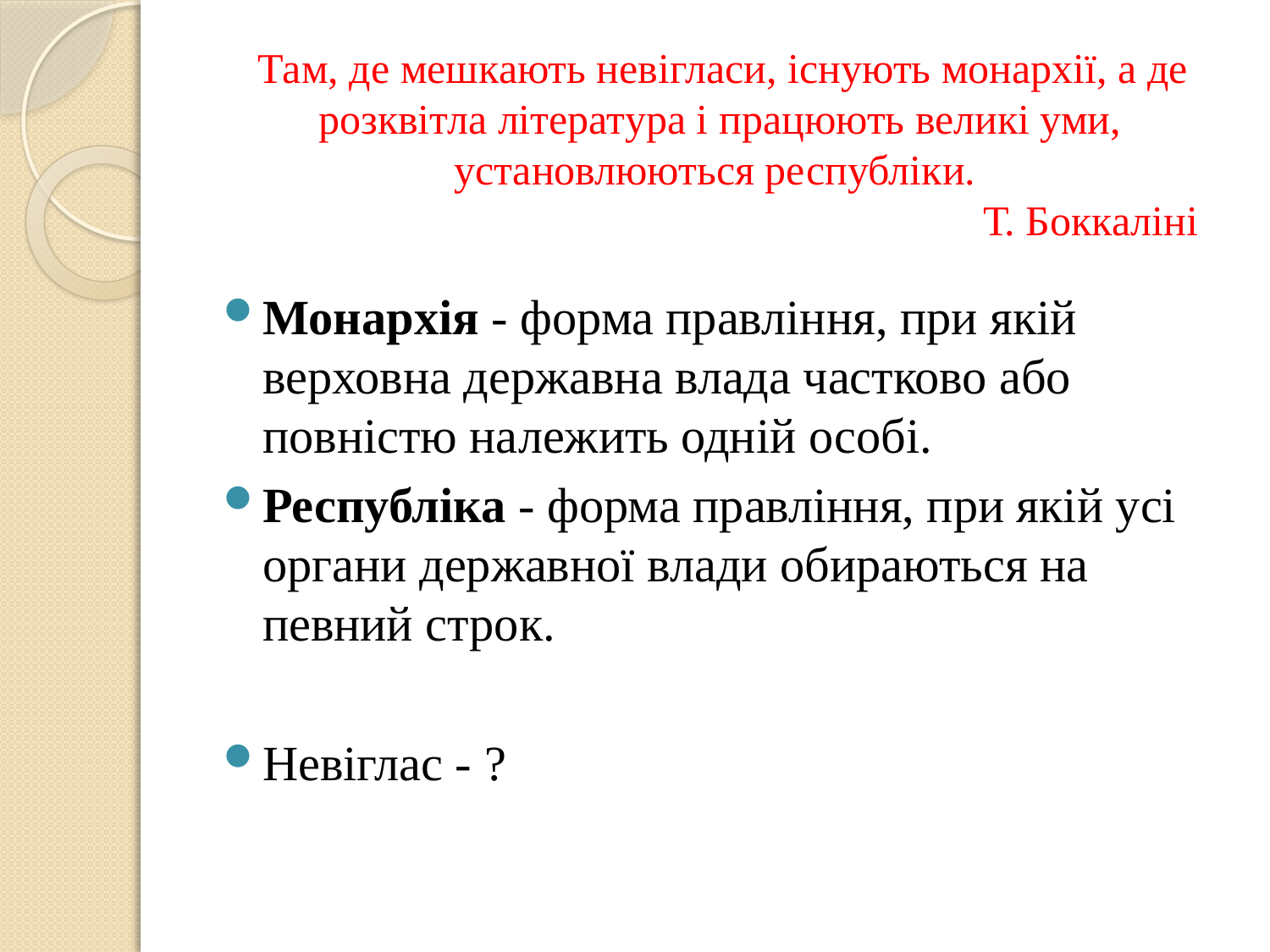

# Там, де мешкають невігласи, існують монархії, а де    розквітла література і працюють великі уми, установлюються республіки. Т. Боккаліні

Монархія - форма правління, при якій верховна державна влада частково або повністю належить одній особі.
Республіка - форма правління, при якій усі органи державної влади обираються на певний строк.

Невіглас - ?